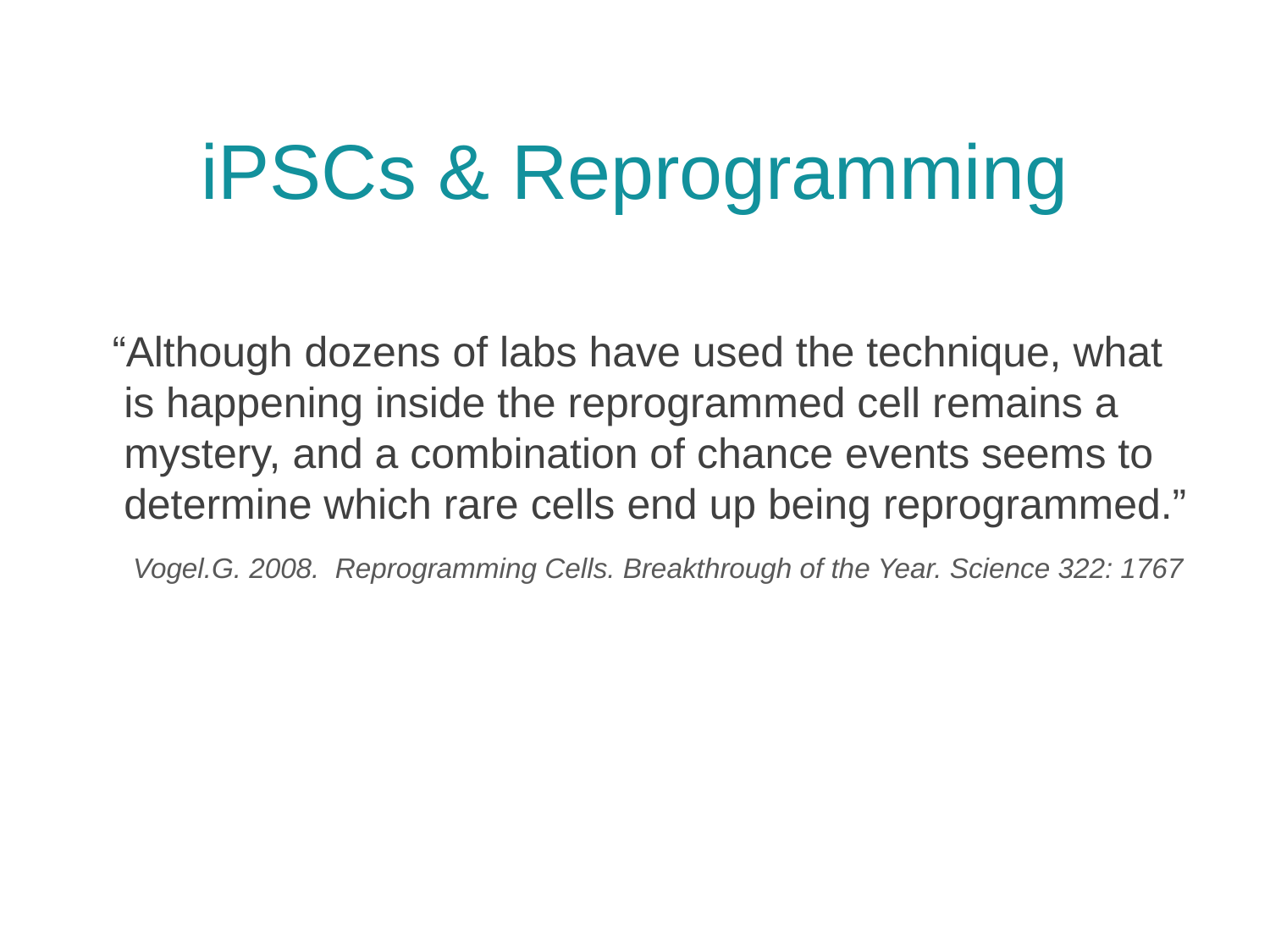

# iPSCs & Reprogramming
   “Although dozens of labs have used the technique, what is happening inside the reprogrammed cell remains a mystery, and a combination of chance events seems to determine which rare cells end up being reprogrammed.”
	Vogel.G. 2008.  Reprogramming Cells. Breakthrough of the Year. Science 322: 1767